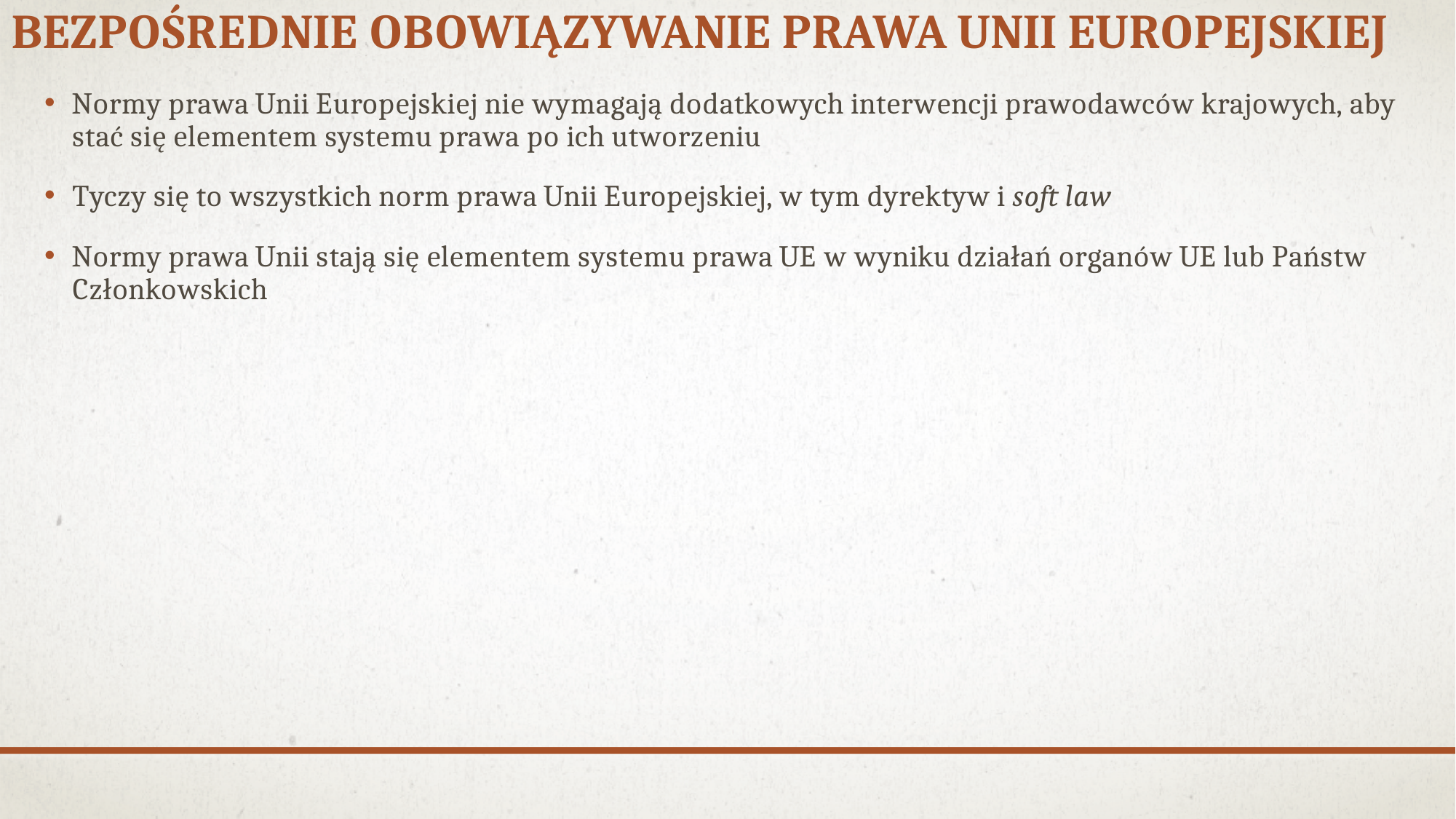

# Bezpośrednie obowiązywanie prawa unii europejskiej
Normy prawa Unii Europejskiej nie wymagają dodatkowych interwencji prawodawców krajowych, aby stać się elementem systemu prawa po ich utworzeniu
Tyczy się to wszystkich norm prawa Unii Europejskiej, w tym dyrektyw i soft law
Normy prawa Unii stają się elementem systemu prawa UE w wyniku działań organów UE lub Państw Członkowskich